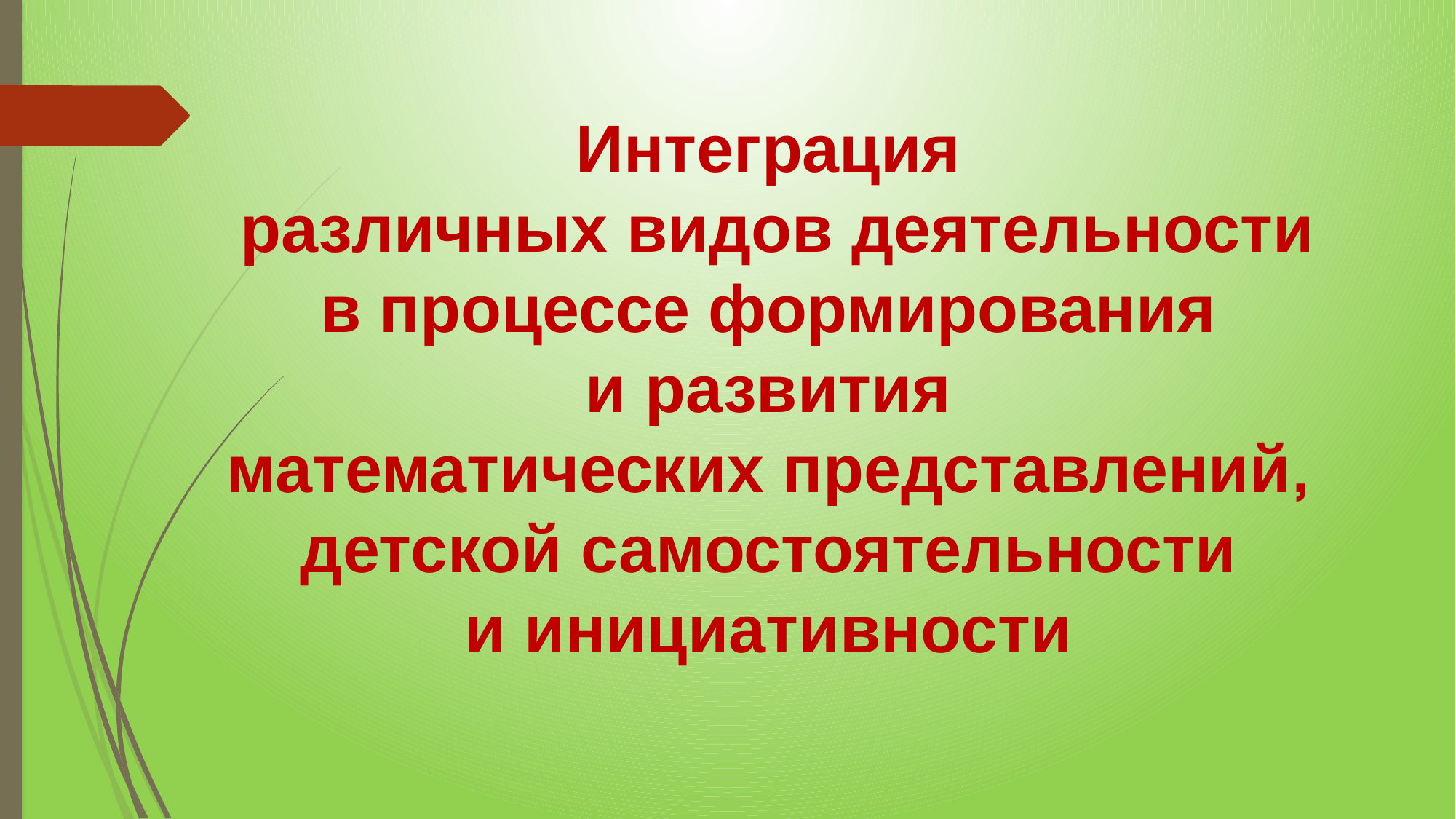

Интеграция
различных видов деятельности
в процессе формирования
и развития
математических представлений,
детской самостоятельности
и инициативности